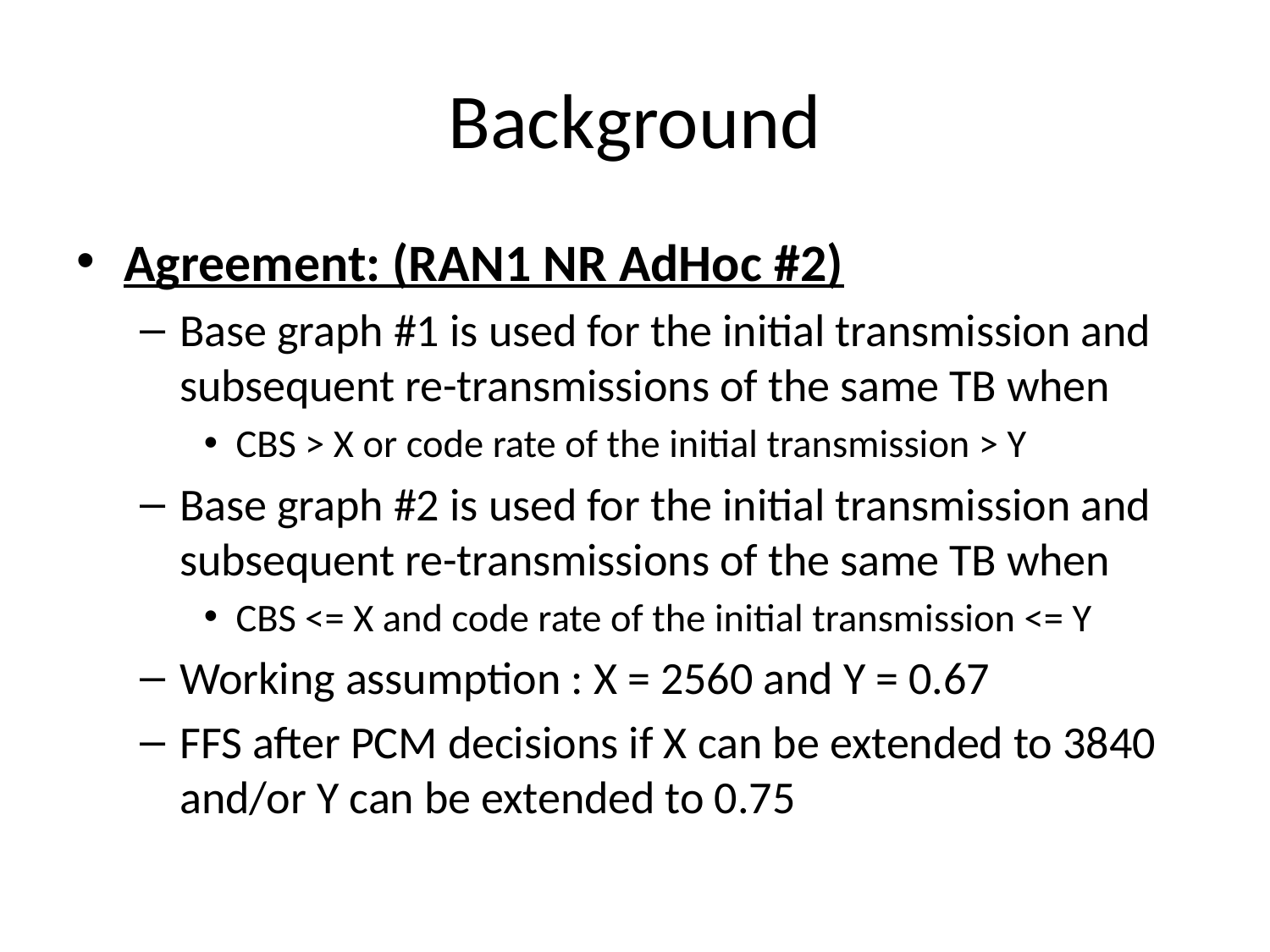

# Background
Agreement: (RAN1 NR AdHoc #2)
Base graph #1 is used for the initial transmission and subsequent re-transmissions of the same TB when
CBS > X or code rate of the initial transmission > Y
Base graph #2 is used for the initial transmission and subsequent re-transmissions of the same TB when
CBS <= X and code rate of the initial transmission <= Y
Working assumption : X = 2560 and Y = 0.67
FFS after PCM decisions if X can be extended to 3840 and/or Y can be extended to 0.75